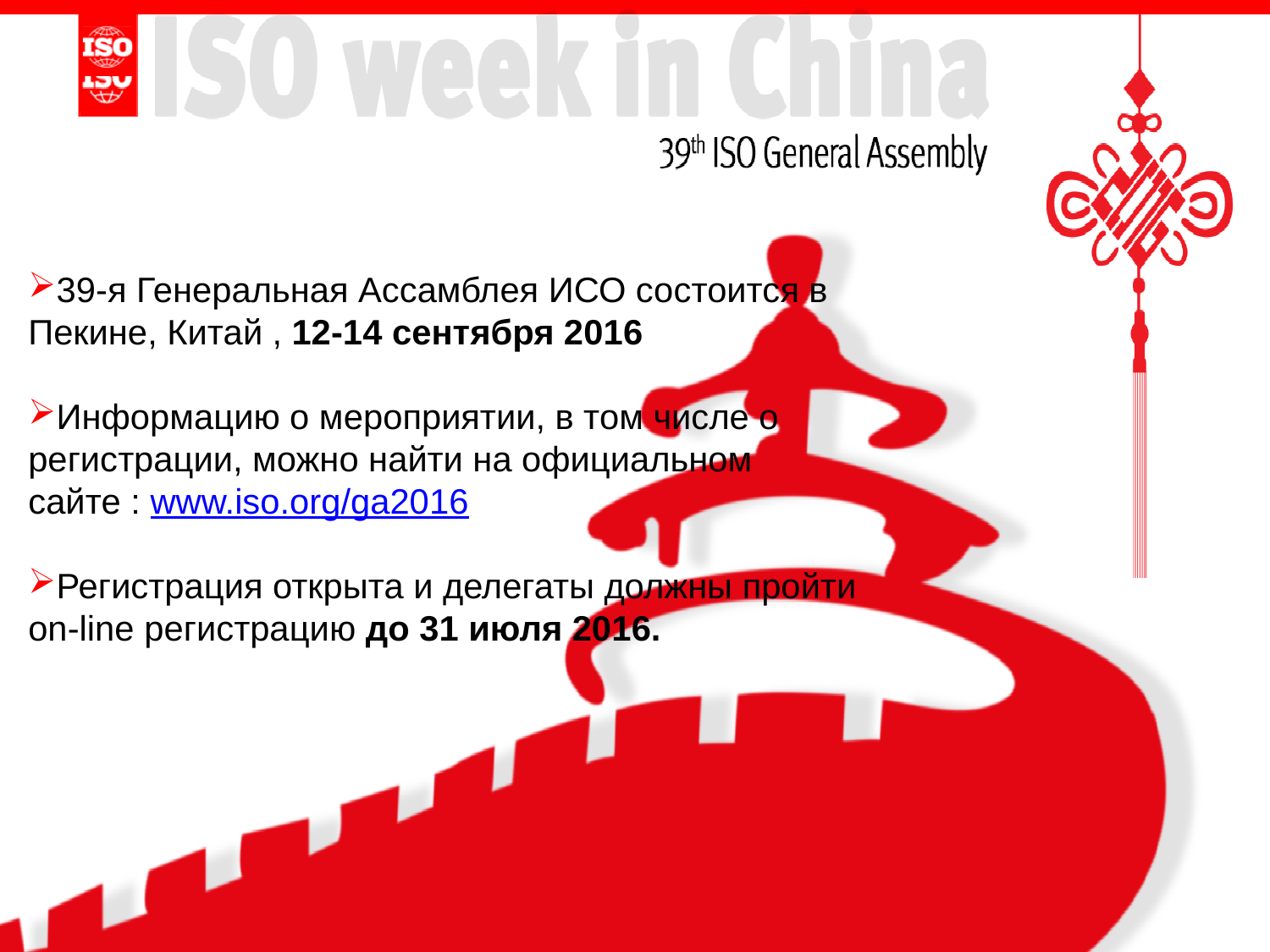

39-я Генеральная Ассамблея ИСО состоится в Пекине, Китай , 12-14 сентября 2016

Информацию о мероприятии, в том числе о регистрации, можно найти на официальном сайте : www.iso.org/ga2016

Регистрация открыта и делегаты должны пройти on-line регистрацию до 31 июля 2016.

27